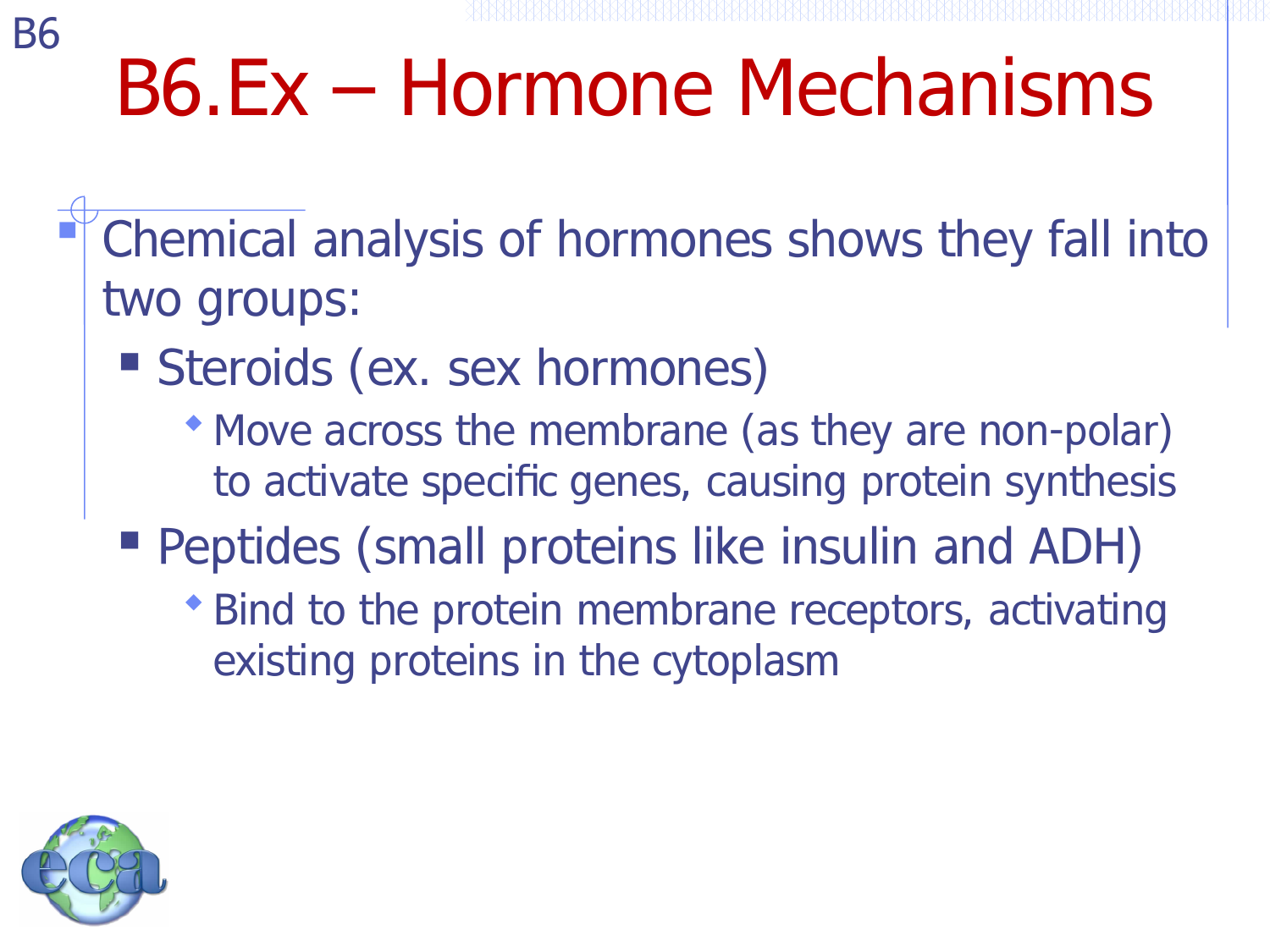

# B6.Ex – Hormone Mechanisms
Chemical analysis of hormones shows they fall into two groups:
Steroids (ex. sex hormones)
Move across the membrane (as they are non-polar) to activate specific genes, causing protein synthesis
Peptides (small proteins like insulin and ADH)
Bind to the protein membrane receptors, activating existing proteins in the cytoplasm